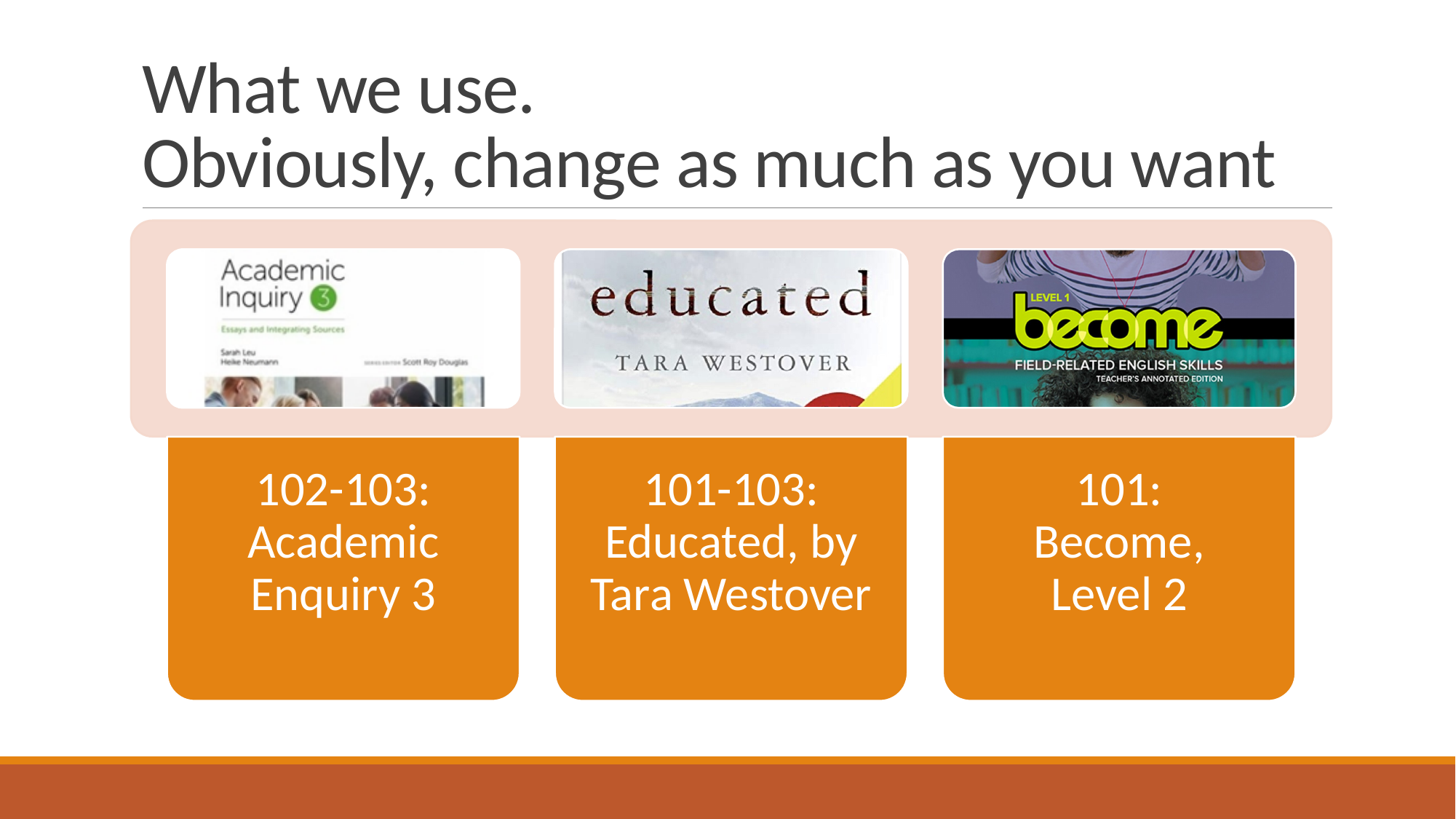

# What we use. Obviously, change as much as you want
102-103: Academic Enquiry 3
101-103: Educated, by Tara Westover
101:
Become, Level 2